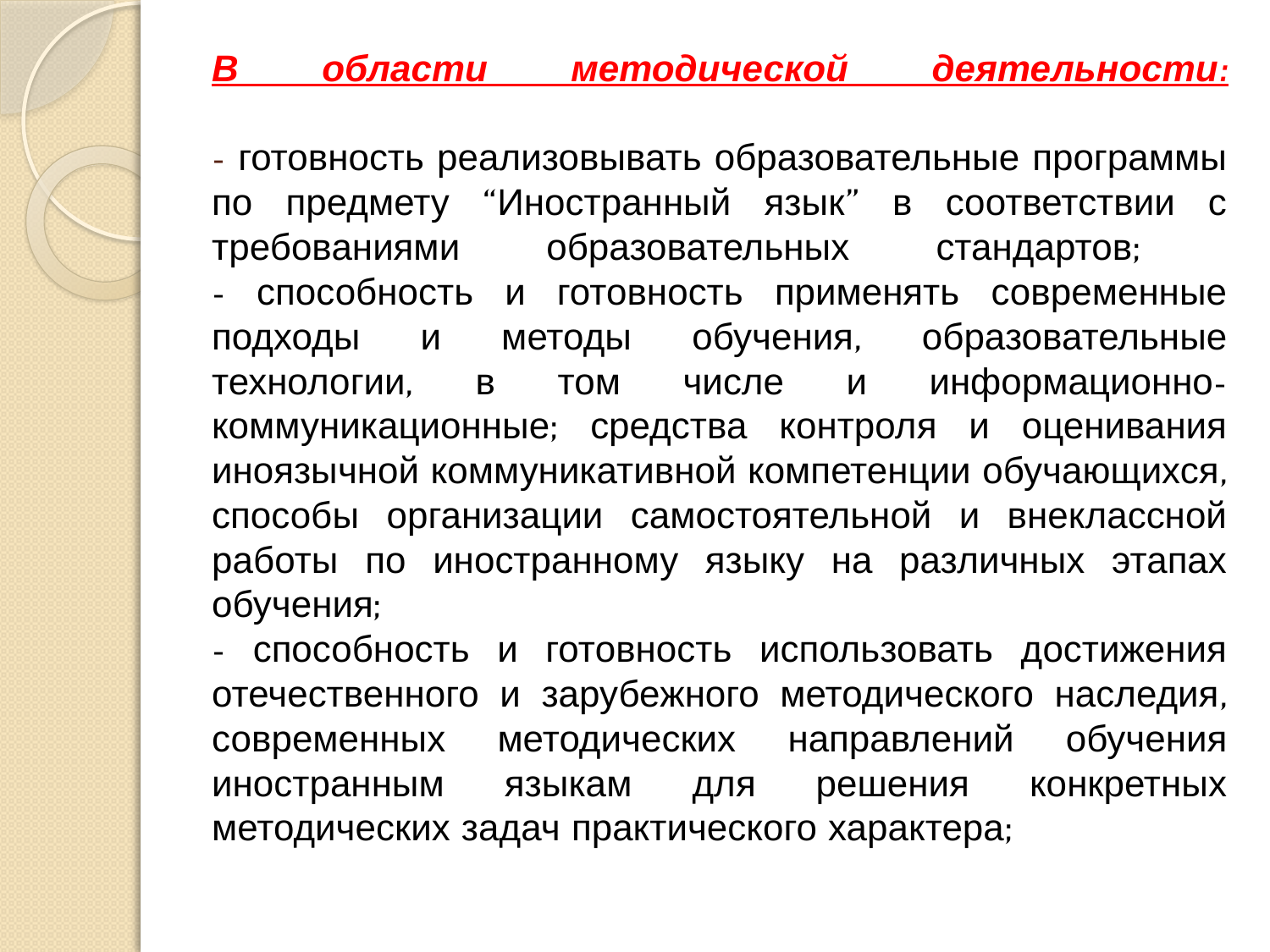

# В области методической деятельности: - готовность реализовывать образовательные программы по предмету “Иностранный язык” в соответствии с требованиями образовательных стандартов; - способность и готовность применять современные подходы и методы обучения, образовательные технологии, в том числе и информационно-коммуникационные; средства контроля и оценивания иноязычной коммуникативной компетенции обучающихся, способы организации самостоятельной и внеклассной работы по иностранному языку на различных этапах обучения; - способность и готовность использовать достижения отечественного и зарубежного методического наследия, современных методических направлений обучения иностранным языкам для решения конкретных методических задач практического характера;